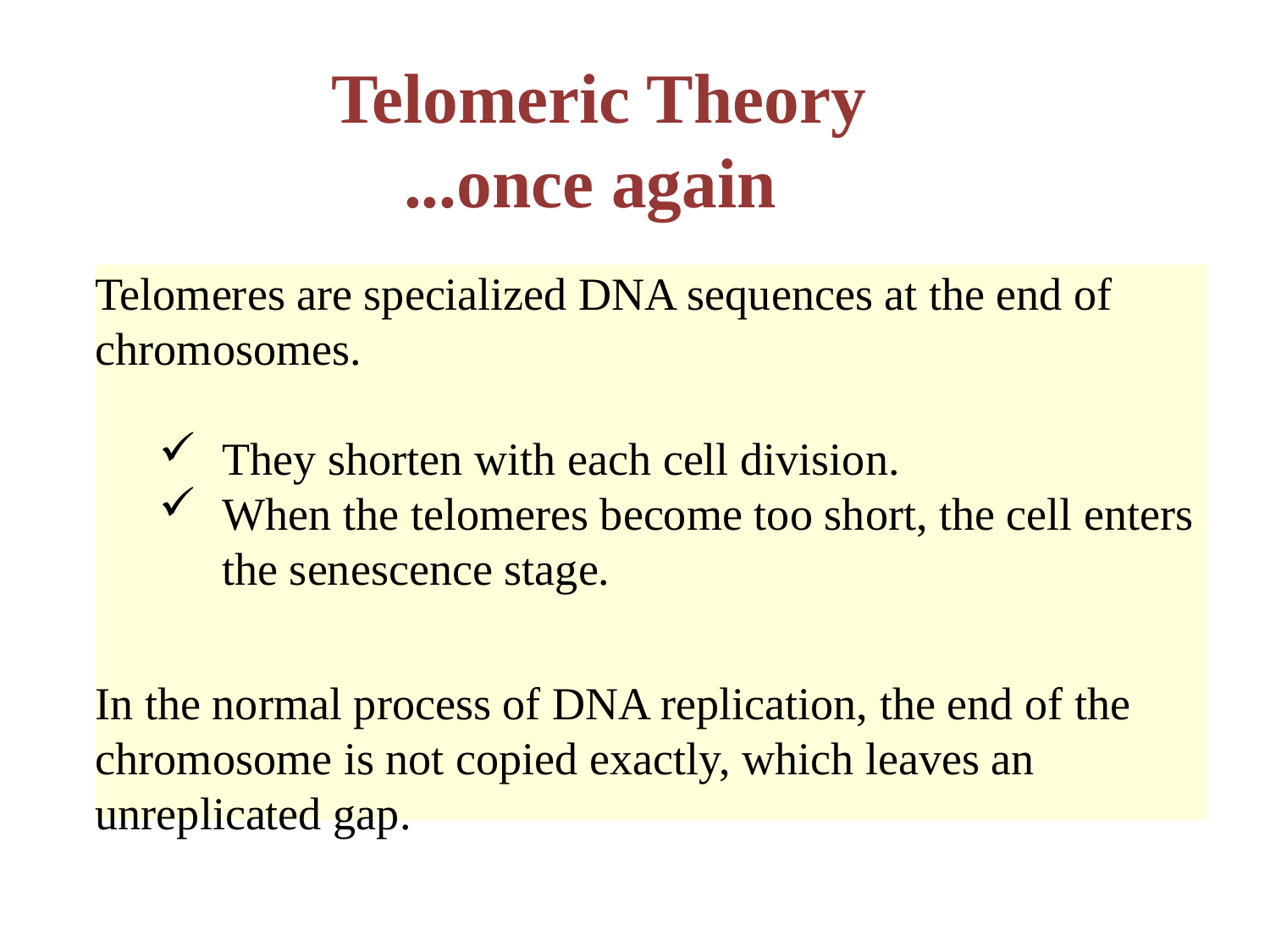

# Telomeric Theory ...once again
Telomeres are specialized DNA sequences at the end of chromosomes.

They shorten with each cell division.
When the telomeres become too short, the cell enters the senescence stage.

In the normal process of DNA replication, the end of the chromosome is not copied exactly, which leaves an unreplicated gap.